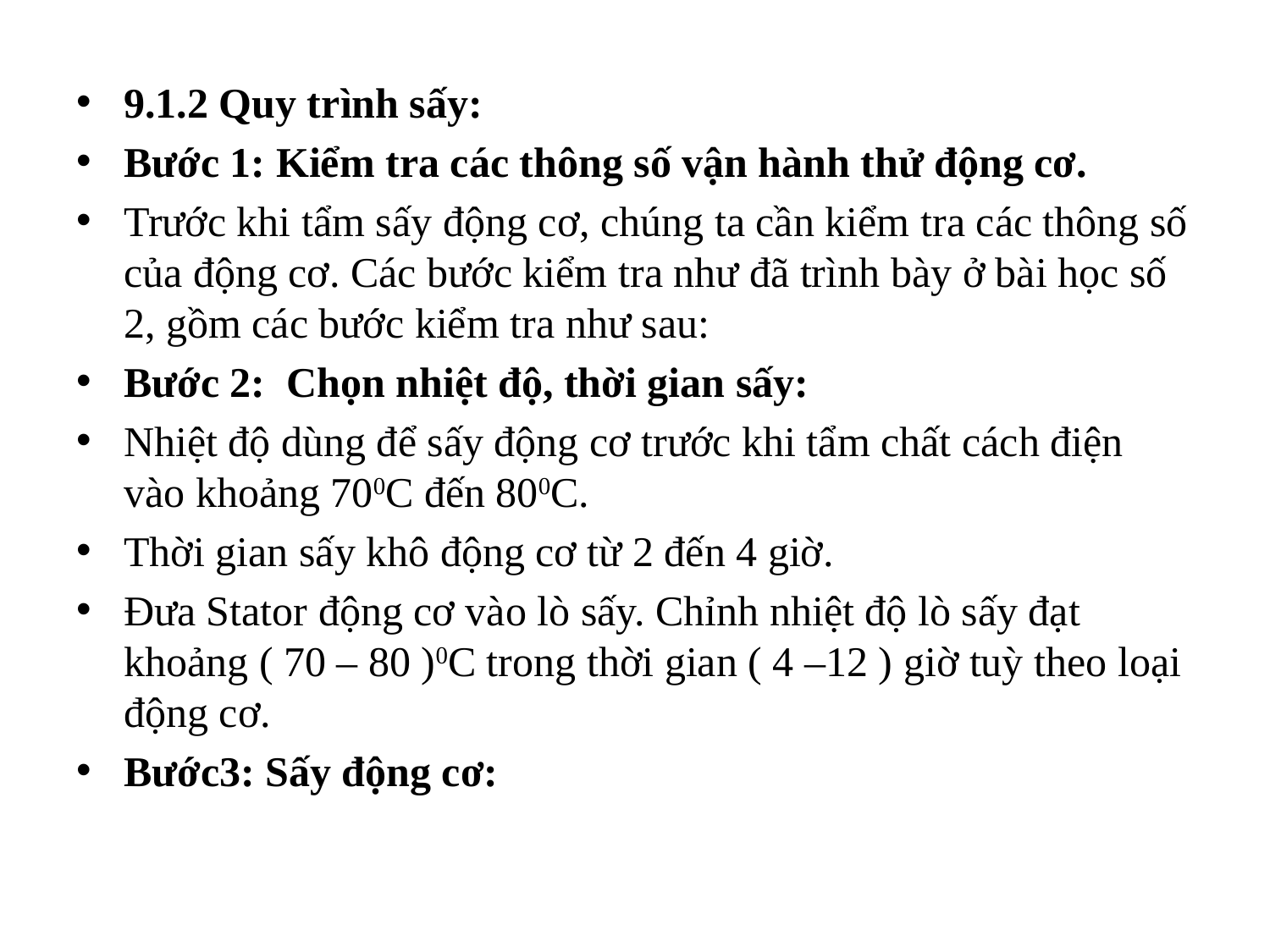

9.1.2 Quy trình sấy:
Bước 1: Kiểm tra các thông số vận hành thử động cơ.
Trước khi tẩm sấy động cơ, chúng ta cần kiểm tra các thông số của động cơ. Các bước kiểm tra như đã trình bày ở bài học số 2, gồm các bước kiểm tra như sau:
Bước 2:  Chọn nhiệt độ, thời gian sấy:
Nhiệt độ dùng để sấy động cơ trước khi tẩm chất cách điện vào khoảng 700C đến 800C.
Thời gian sấy khô động cơ từ 2 đến 4 giờ.
Đưa Stator động cơ vào lò sấy. Chỉnh nhiệt độ lò sấy đạt khoảng ( 70 – 80 )0C trong thời gian ( 4 –12 ) giờ tuỳ theo loại động cơ.
Bước3: Sấy động cơ: